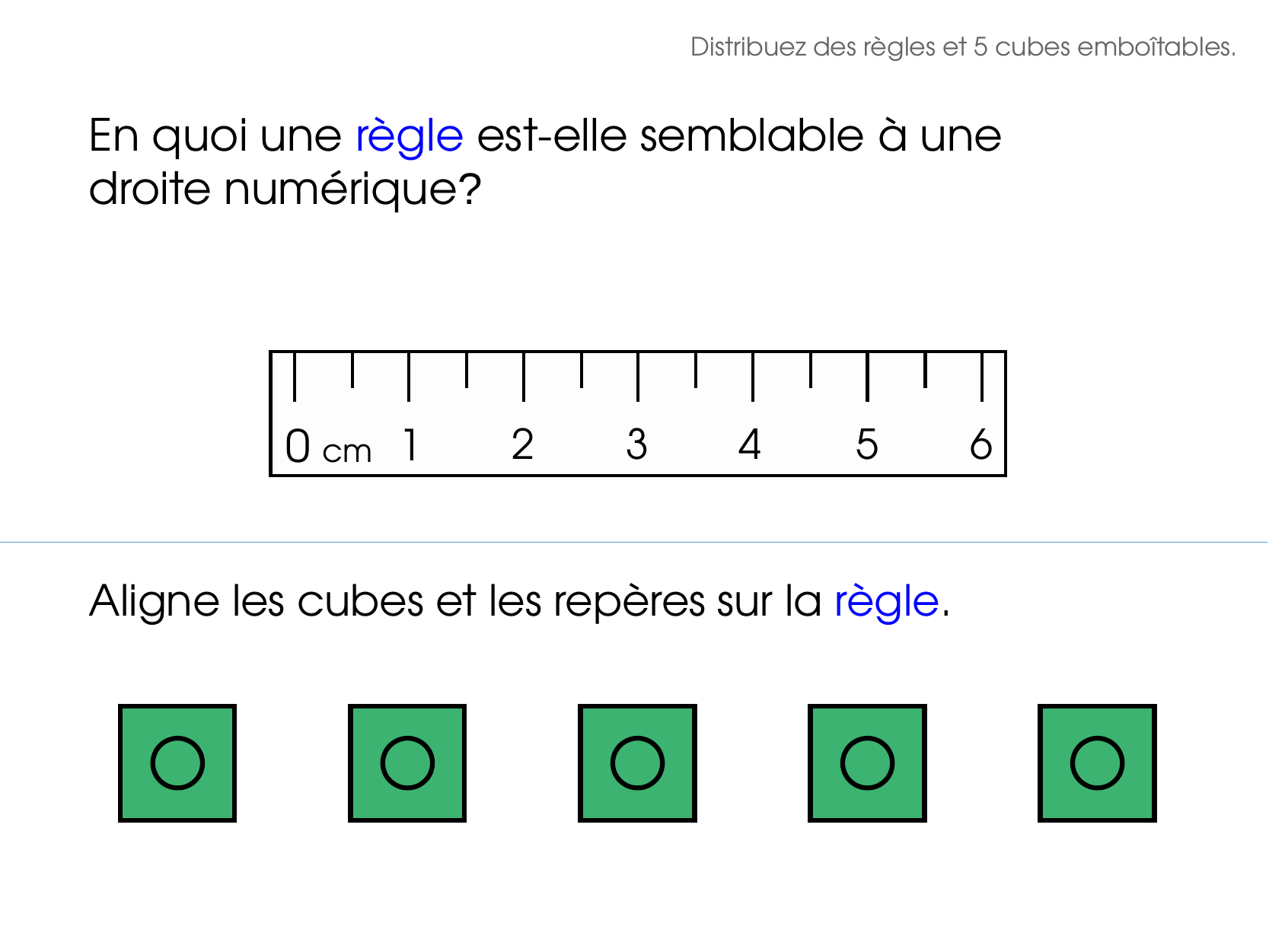

Distribuez des règles et 5 cubes emboîtables.
En quoi une règle est-elle semblable à une droite numérique?

0 cm
1
2
3
4
5
6
Aligne les cubes et les repères sur la règle.